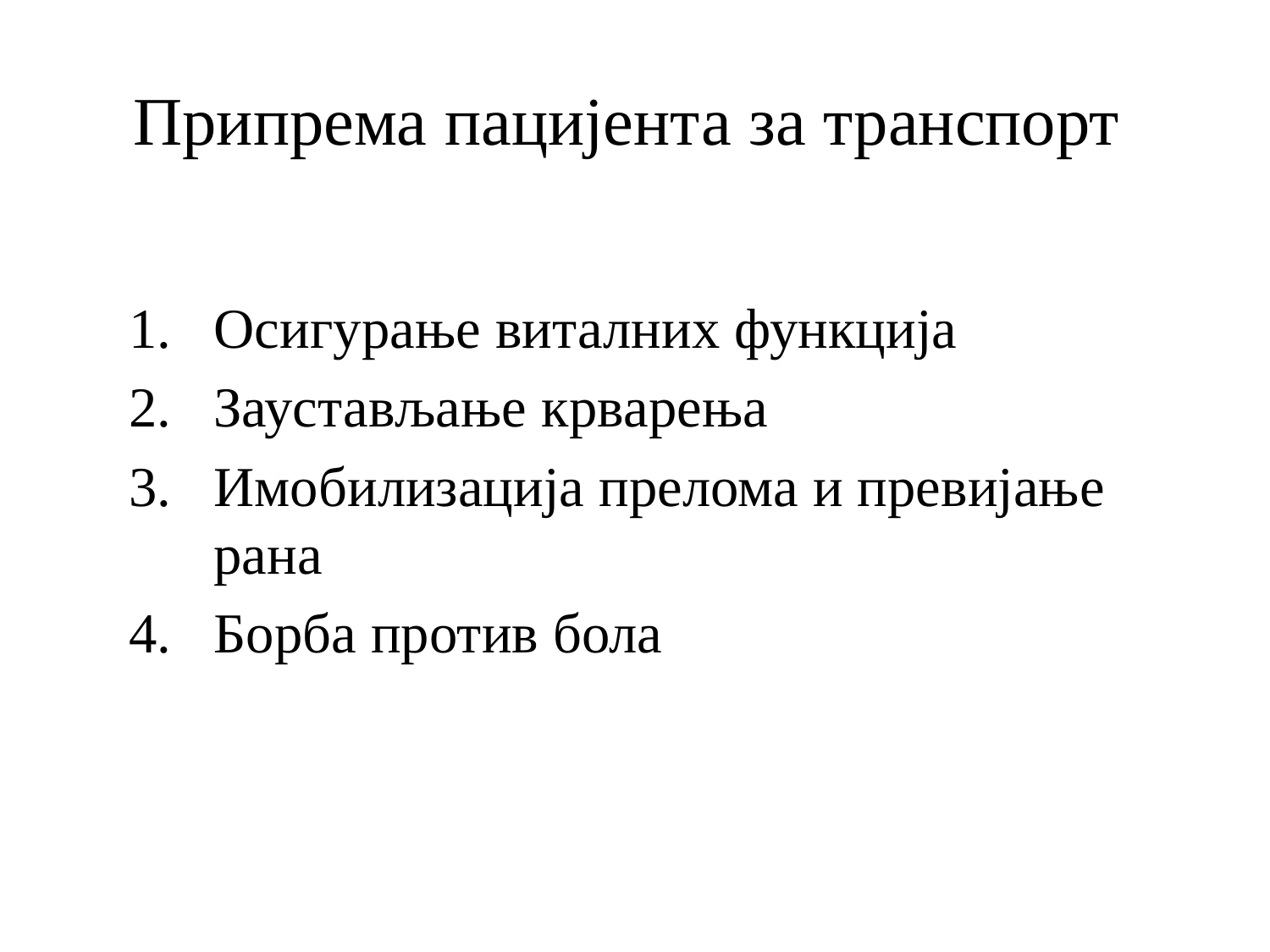

# Припрема пацијента за транспорт
Осигурање виталних функција
Заустављање крварења
Имобилизација прелома и превијање рана
Борба против бола